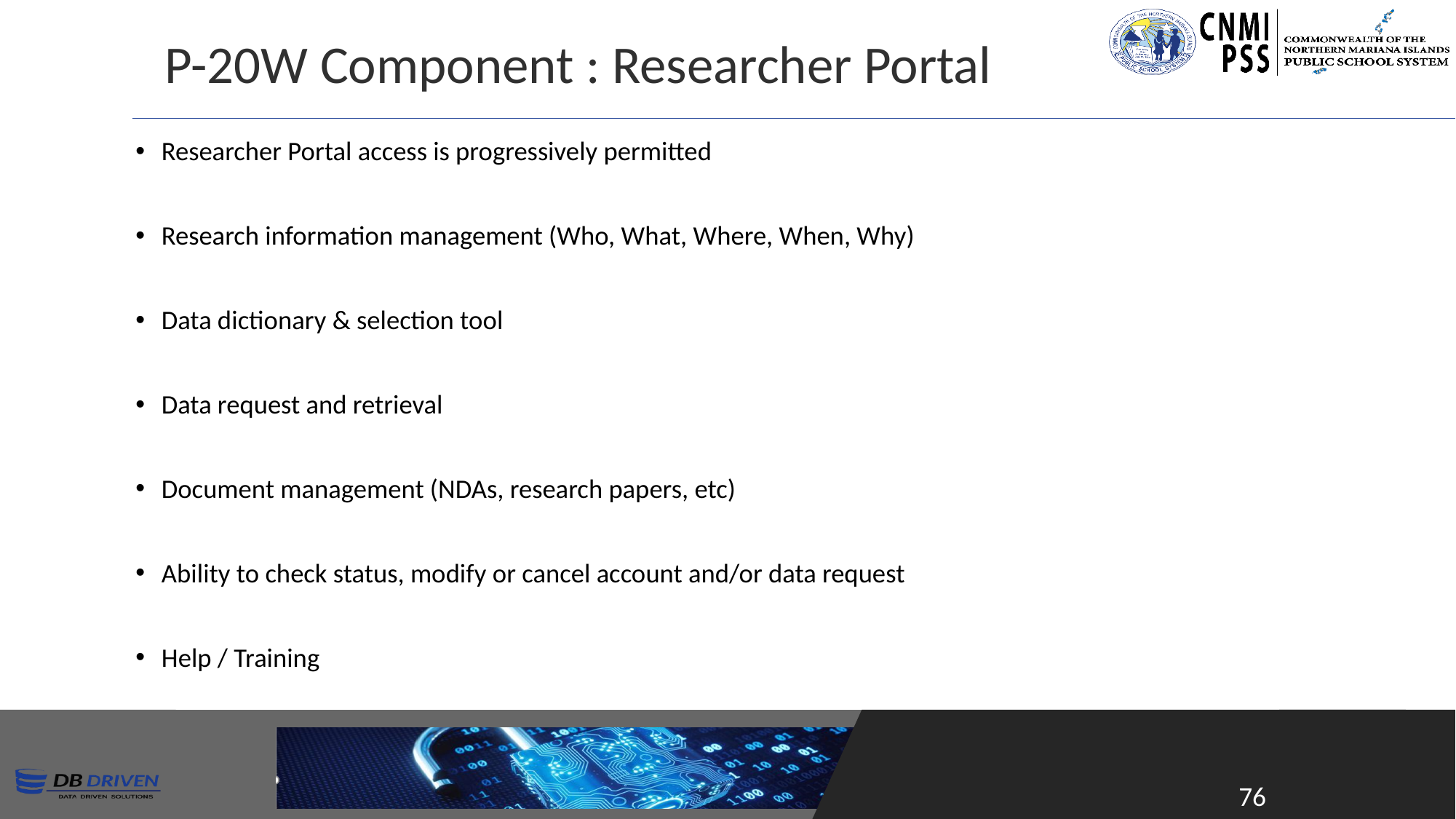

P-20W Component : Researcher Portal
Researcher Portal access is progressively permitted

Research information management (Who, What, Where, When, Why)

Data dictionary & selection tool

Data request and retrieval

Document management (NDAs, research papers, etc)

Ability to check status, modify or cancel account and/or data request

Help / Training

76